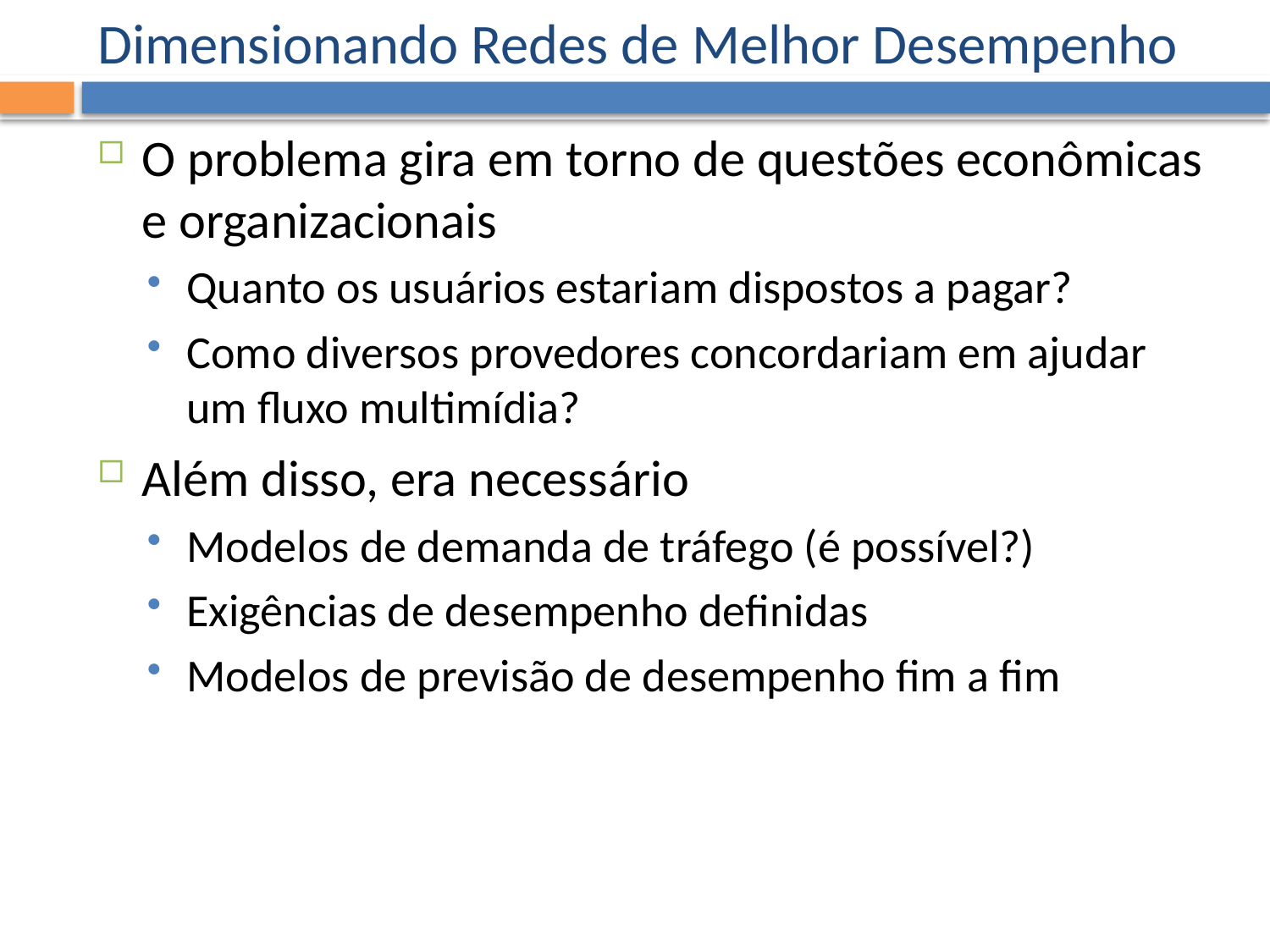

# Dimensionando Redes de Melhor Desempenho
O problema gira em torno de questões econômicas e organizacionais
Quanto os usuários estariam dispostos a pagar?
Como diversos provedores concordariam em ajudar um fluxo multimídia?
Além disso, era necessário
Modelos de demanda de tráfego (é possível?)
Exigências de desempenho definidas
Modelos de previsão de desempenho fim a fim